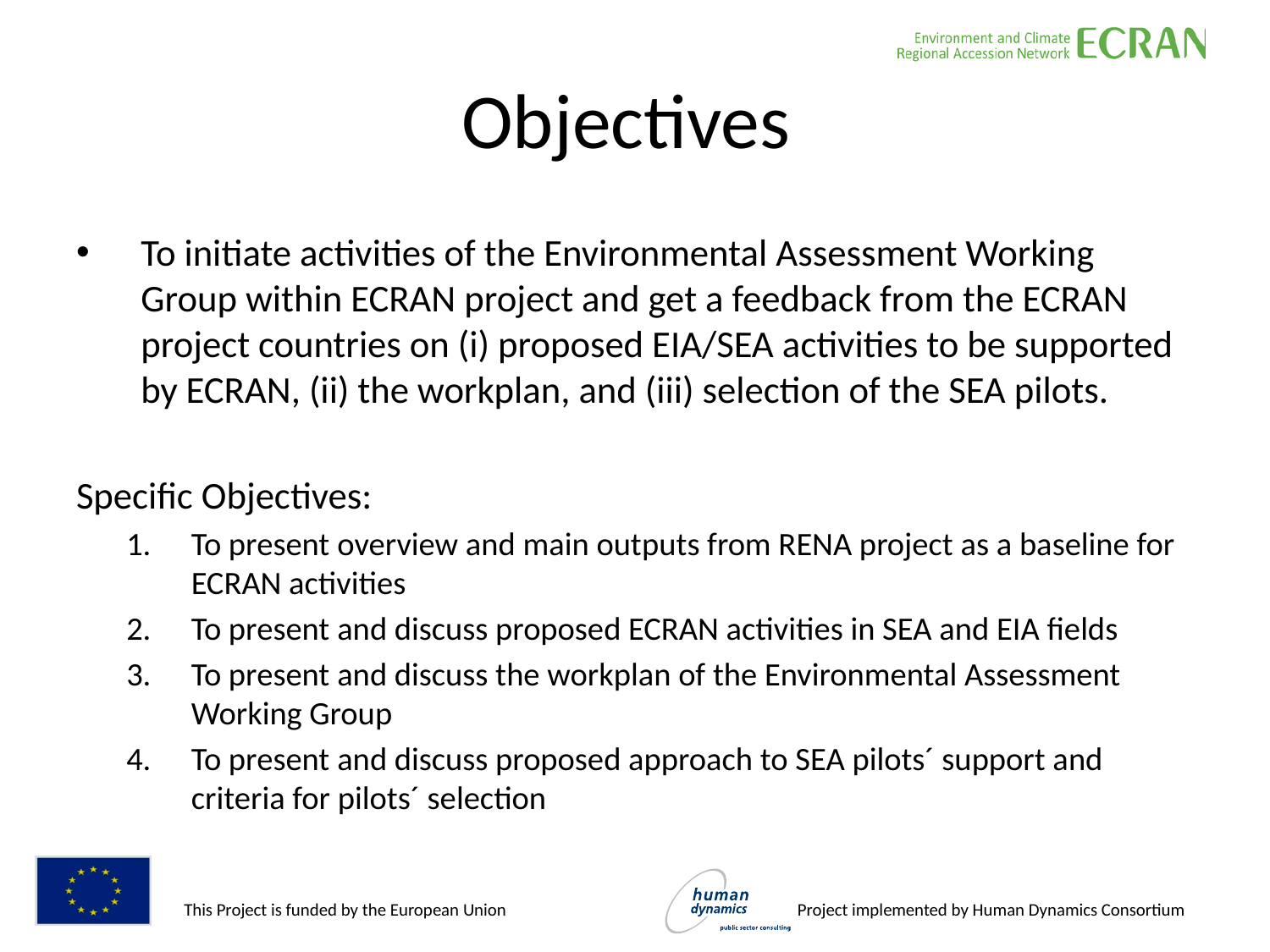

# Objectives
To initiate activities of the Environmental Assessment Working Group within ECRAN project and get a feedback from the ECRAN project countries on (i) proposed EIA/SEA activities to be supported by ECRAN, (ii) the workplan, and (iii) selection of the SEA pilots.

Specific Objectives:
To present overview and main outputs from RENA project as a baseline for ECRAN activities
To present and discuss proposed ECRAN activities in SEA and EIA fields
To present and discuss the workplan of the Environmental Assessment Working Group
To present and discuss proposed approach to SEA pilots´ support and criteria for pilots´ selection